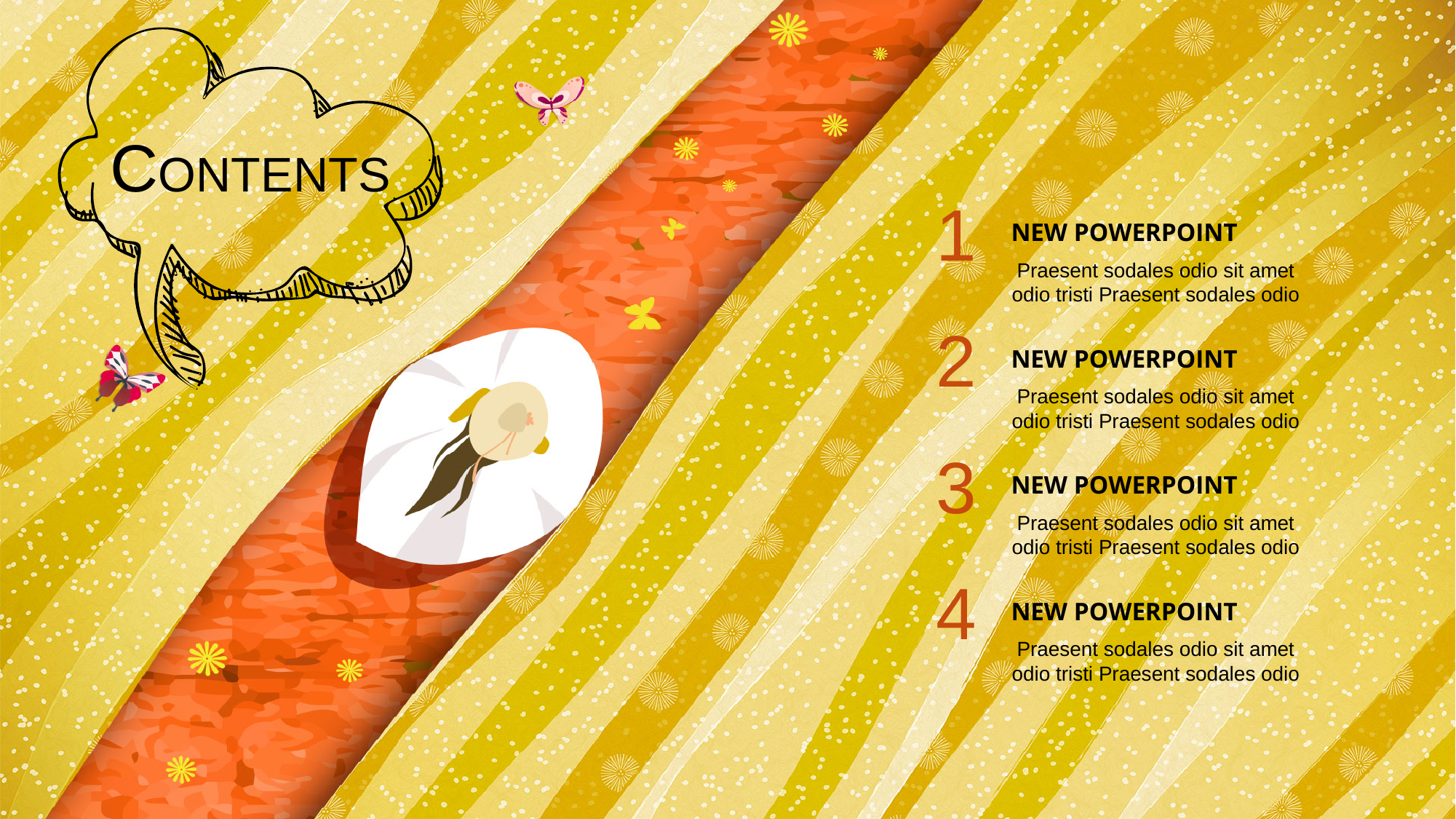

CONTENTS
1
NEW POWERPOINT
Praesent sodales odio sit amet odio tristi Praesent sodales odio
2
NEW POWERPOINT
Praesent sodales odio sit amet odio tristi Praesent sodales odio
3
NEW POWERPOINT
Praesent sodales odio sit amet odio tristi Praesent sodales odio
4
NEW POWERPOINT
Praesent sodales odio sit amet odio tristi Praesent sodales odio